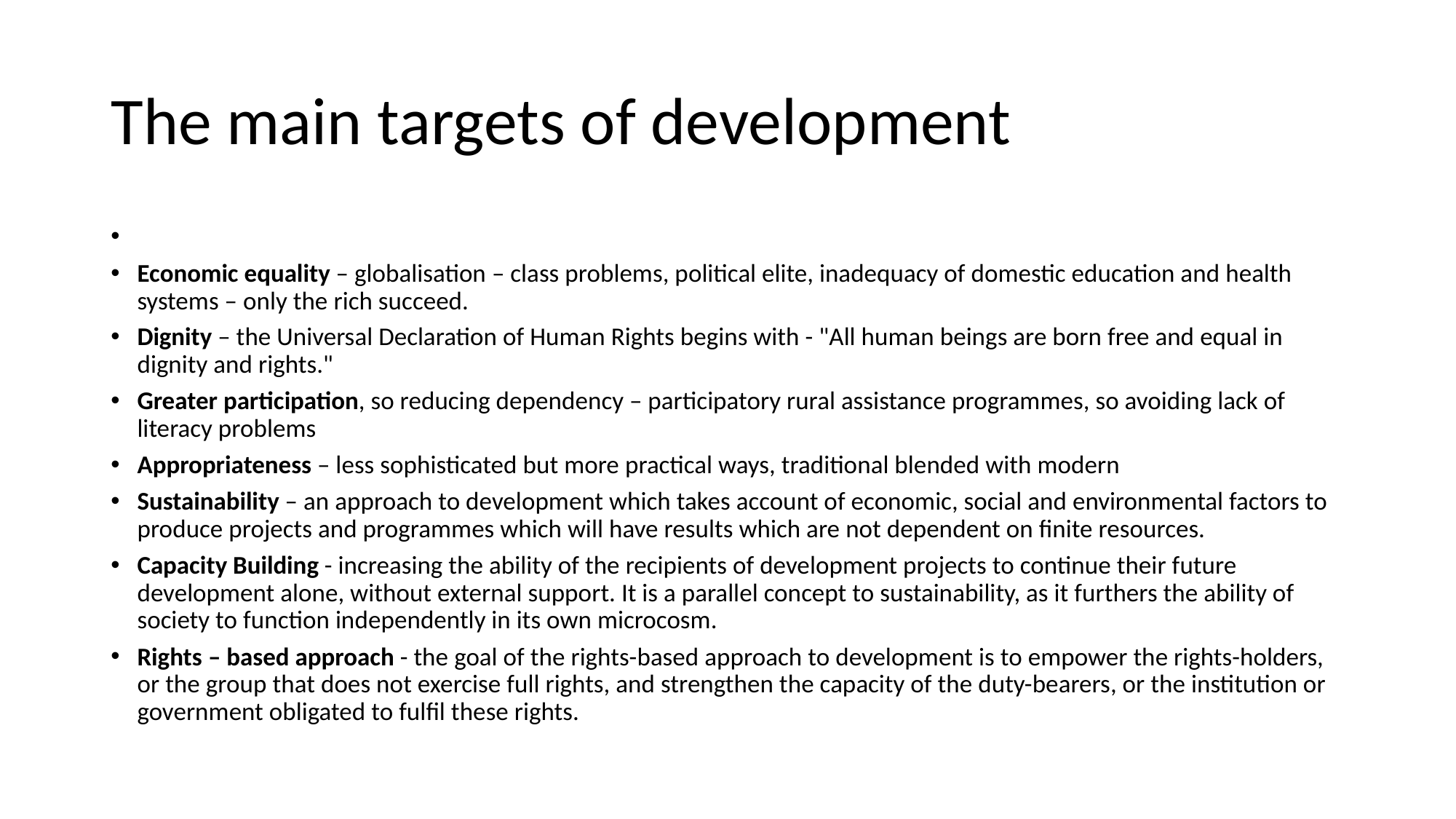

# The main targets of development

Economic equality – globalisation – class problems, political elite, inadequacy of domestic education and health systems – only the rich succeed.
Dignity – the Universal Declaration of Human Rights begins with - "All human beings are born free and equal in dignity and rights."
Greater participation, so reducing dependency – participatory rural assistance programmes, so avoiding lack of literacy problems
Appropriateness – less sophisticated but more practical ways, traditional blended with modern
Sustainability – an approach to development which takes account of economic, social and environmental factors to produce projects and programmes which will have results which are not dependent on finite resources.
Capacity Building - increasing the ability of the recipients of development projects to continue their future development alone, without external support. It is a parallel concept to sustainability, as it furthers the ability of society to function independently in its own microcosm.
Rights – based approach - the goal of the rights-based approach to development is to empower the rights-holders, or the group that does not exercise full rights, and strengthen the capacity of the duty-bearers, or the institution or government obligated to fulfil these rights.